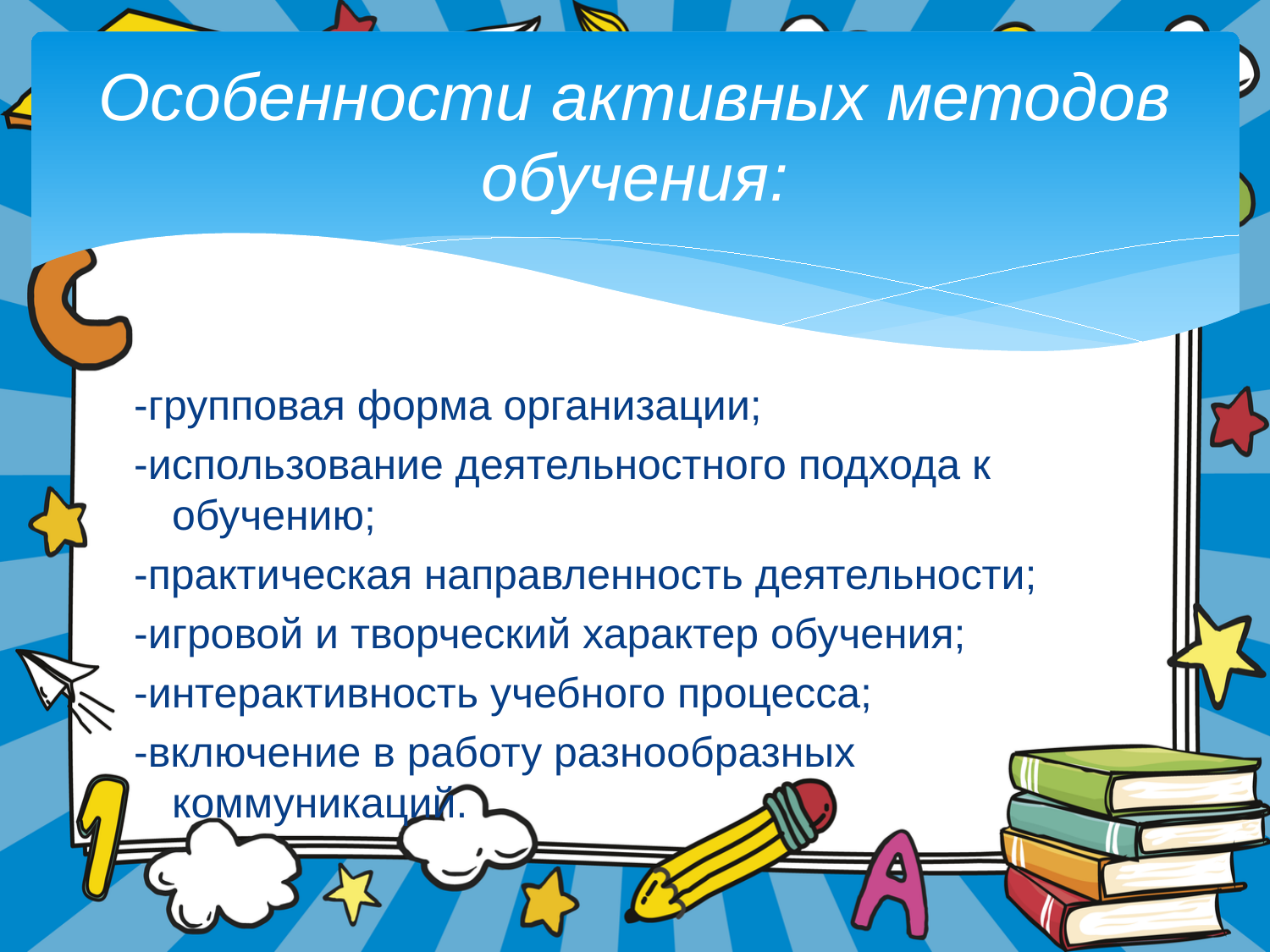

# Особенности активных методов обучения:
-групповая форма организации;
-использование деятельностного подхода к обучению;
-практическая направленность деятельности;
-игровой и творческий характер обучения;
-интерактивность учебного процесса;
-включение в работу разнообразных коммуникаций.